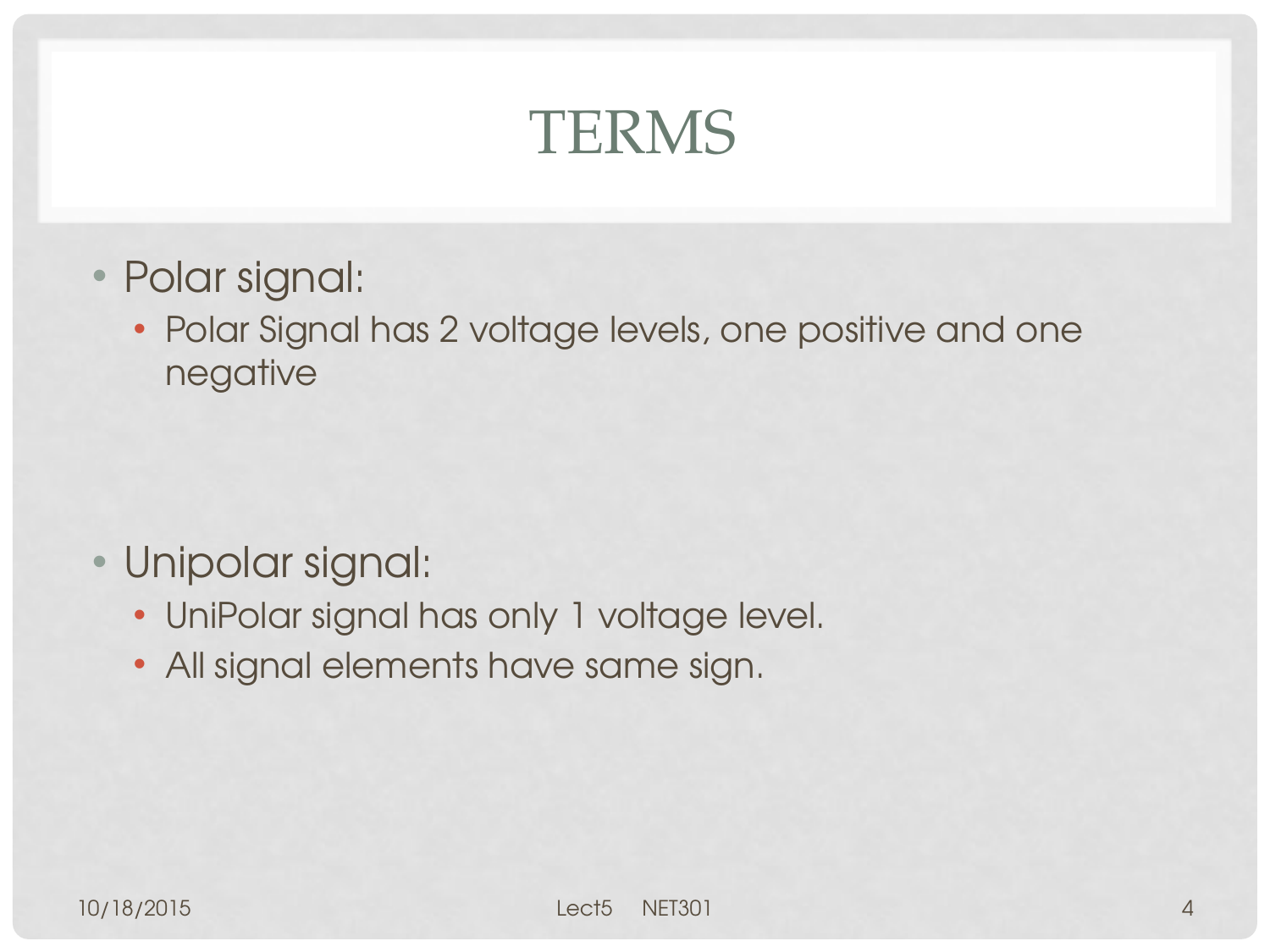

# terms
Polar signal:
Polar Signal has 2 voltage levels, one positive and one negative

Unipolar signal:
UniPolar signal has only 1 voltage level.
All signal elements have same sign.

10/18/2015
Lect5     NET301
4